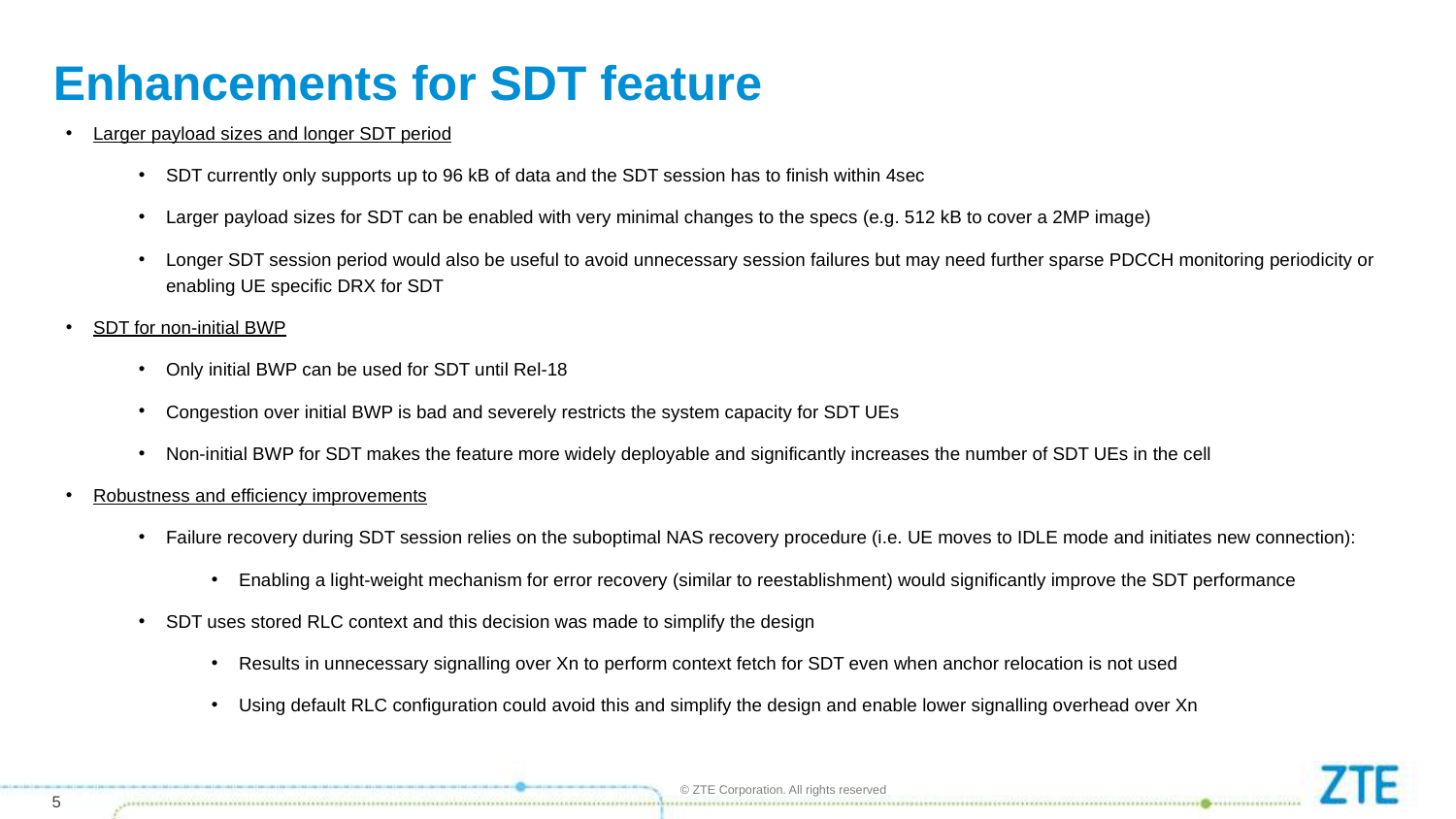

# Enhancements for SDT feature

Larger payload sizes and longer SDT period
SDT currently only supports up to 96 kB of data and the SDT session has to finish within 4sec
Larger payload sizes for SDT can be enabled with very minimal changes to the specs (e.g. 512 kB to cover a 2MP image)
Longer SDT session period would also be useful to avoid unnecessary session failures but may need further sparse PDCCH monitoring periodicity or enabling UE specific DRX for SDT
SDT for non-initial BWP
Only initial BWP can be used for SDT until Rel-18
Congestion over initial BWP is bad and severely restricts the system capacity for SDT UEs
Non-initial BWP for SDT makes the feature more widely deployable and significantly increases the number of SDT UEs in the cell
Robustness and efficiency improvements
Failure recovery during SDT session relies on the suboptimal NAS recovery procedure (i.e. UE moves to IDLE mode and initiates new connection):
Enabling a light-weight mechanism for error recovery (similar to reestablishment) would significantly improve the SDT performance
SDT uses stored RLC context and this decision was made to simplify the design
Results in unnecessary signalling over Xn to perform context fetch for SDT even when anchor relocation is not used
Using default RLC configuration could avoid this and simplify the design and enable lower signalling overhead over Xn